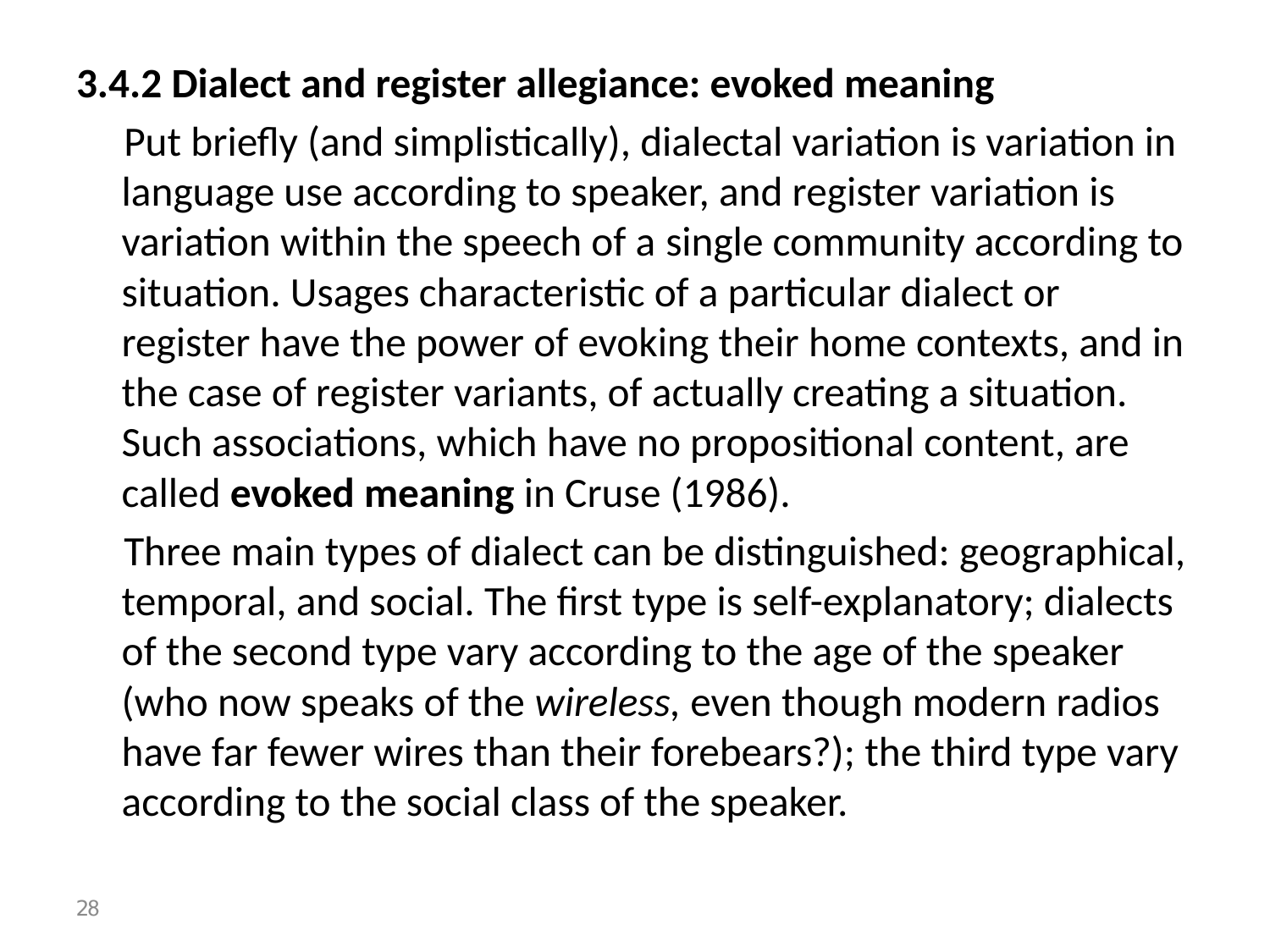

3.4.2 Dialect and register allegiance: evoked meaning
     Put briefly (and simplistically), dialectal variation is variation in language use according to speaker, and register variation is variation within the speech of a single community according to situation. Usages characteristic of a particular dialect or register have the power of evoking their home contexts, and in the case of register variants, of actually creating a situation. Such associations, which have no propositional content, are called evoked meaning in Cruse (1986).
     Three main types of dialect can be distinguished: geographical, temporal, and social. The first type is self-explanatory; dialects of the second type vary according to the age of the speaker (who now speaks of the wireless, even though modern radios have far fewer wires than their forebears?); the third type vary according to the social class of the speaker.

28